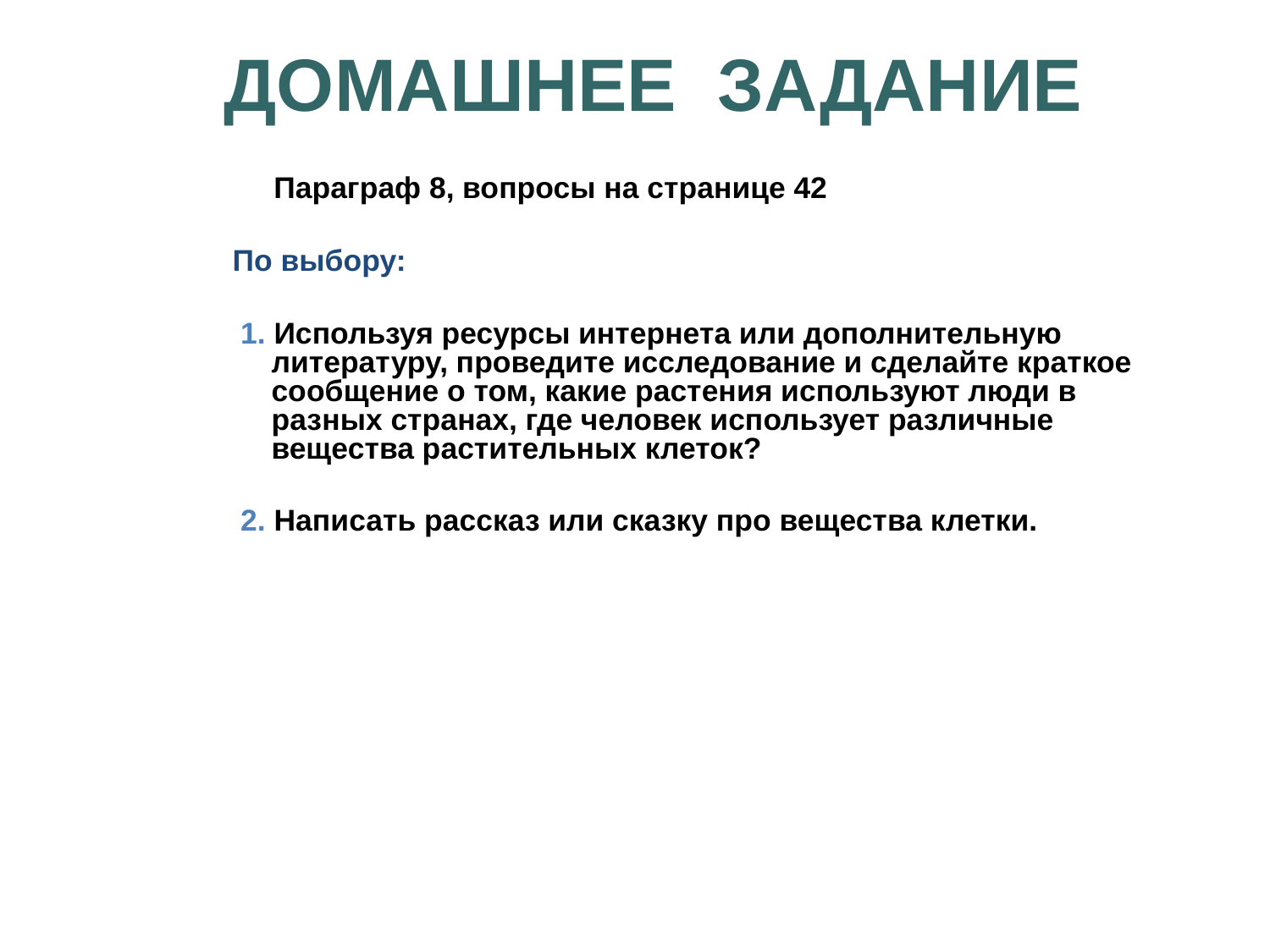

ДОМАШНЕЕ  ЗАДАНИЕ
      Параграф 8, вопросы на странице 42

 По выбору:

  1. Используя ресурсы интернета или дополнительную литературу, проведите исследование и сделайте краткое сообщение о том, какие растения используют люди в разных странах, где человек использует различные вещества растительных клеток?

  2. Написать рассказ или сказку про вещества клетки.